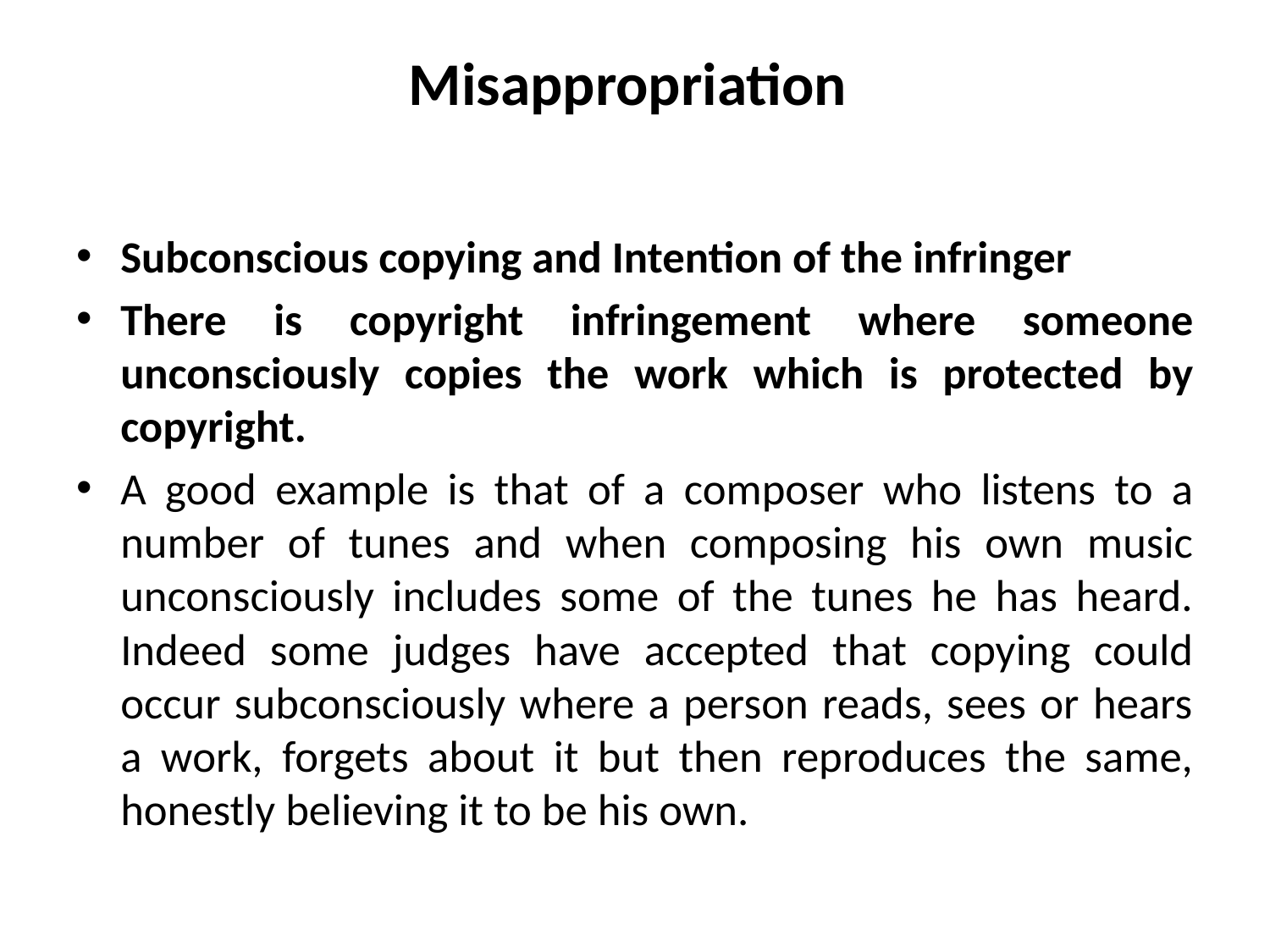

# Misappropriation
Subconscious copying and Intention of the infringer
There is copyright infringement where someone unconsciously copies the work which is protected by copyright.
A good example is that of a composer who listens to a number of tunes and when composing his own music unconsciously includes some of the tunes he has heard. Indeed some judges have accepted that copying could occur subconsciously where a person reads, sees or hears a work, forgets about it but then reproduces the same, honestly believing it to be his own.